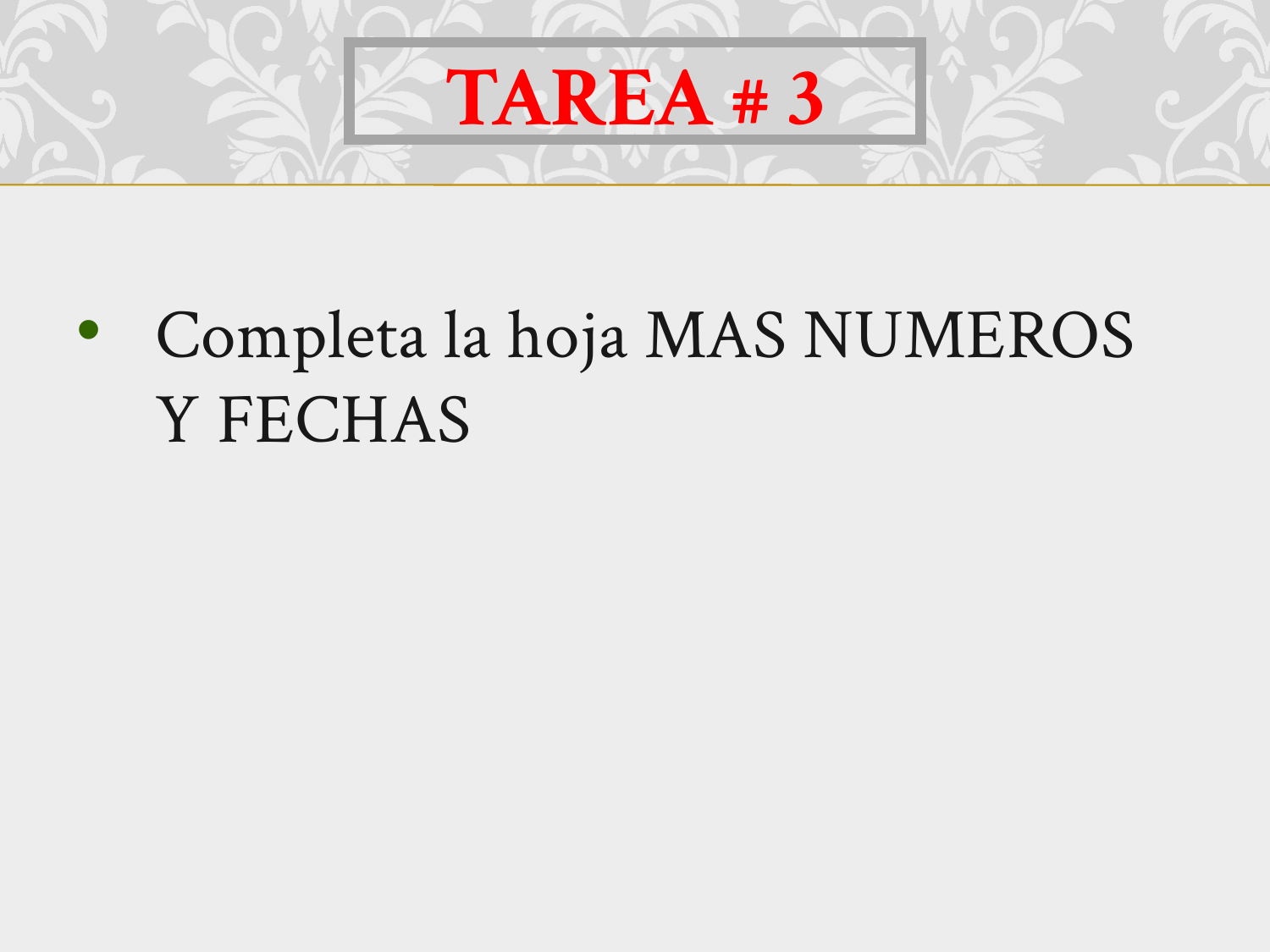

# Tarea # 3
Completa la hoja MAS NUMEROS Y FECHAS